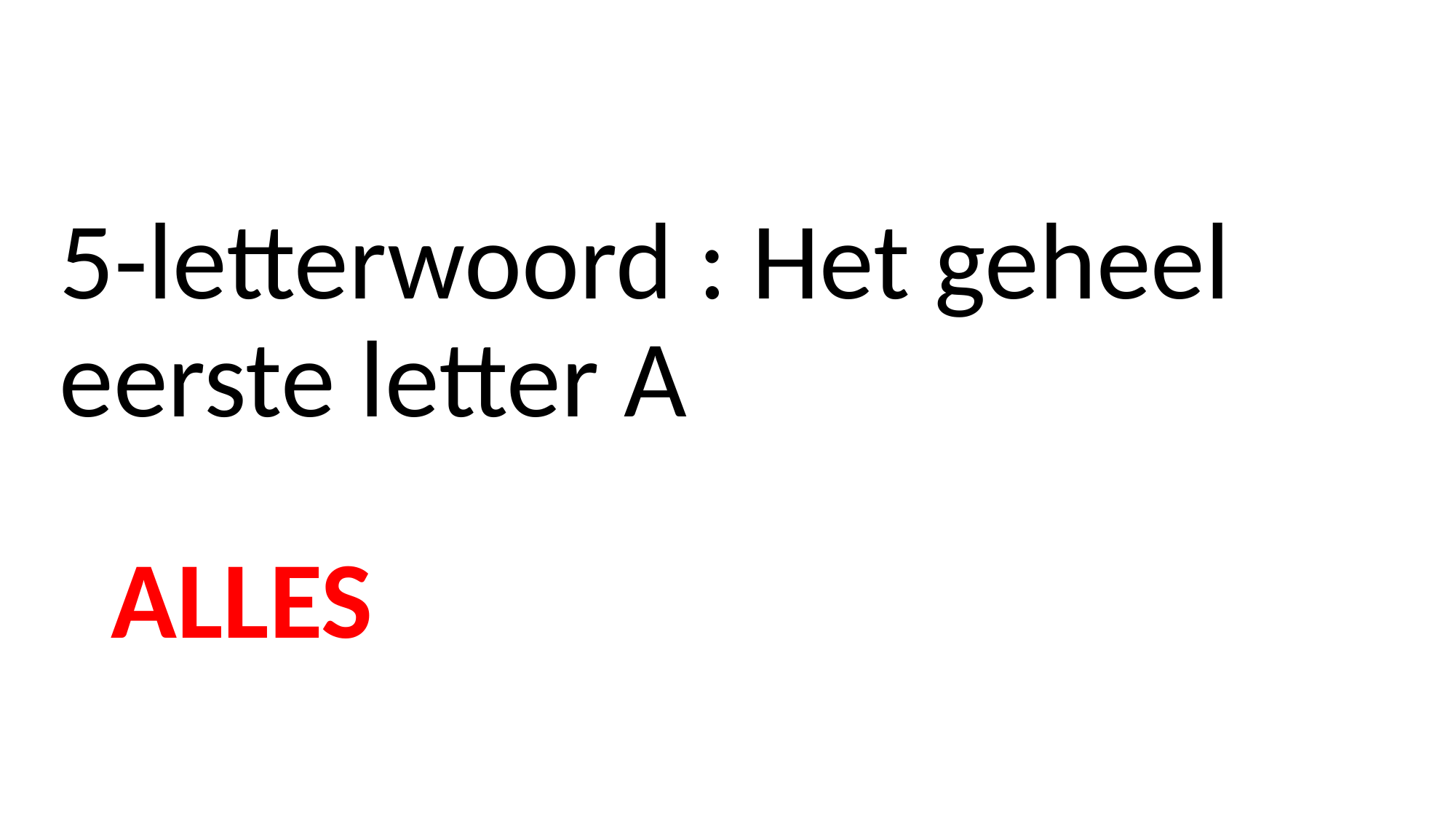

# 5-letterwoord : Het geheel eerste letter A
ALLES